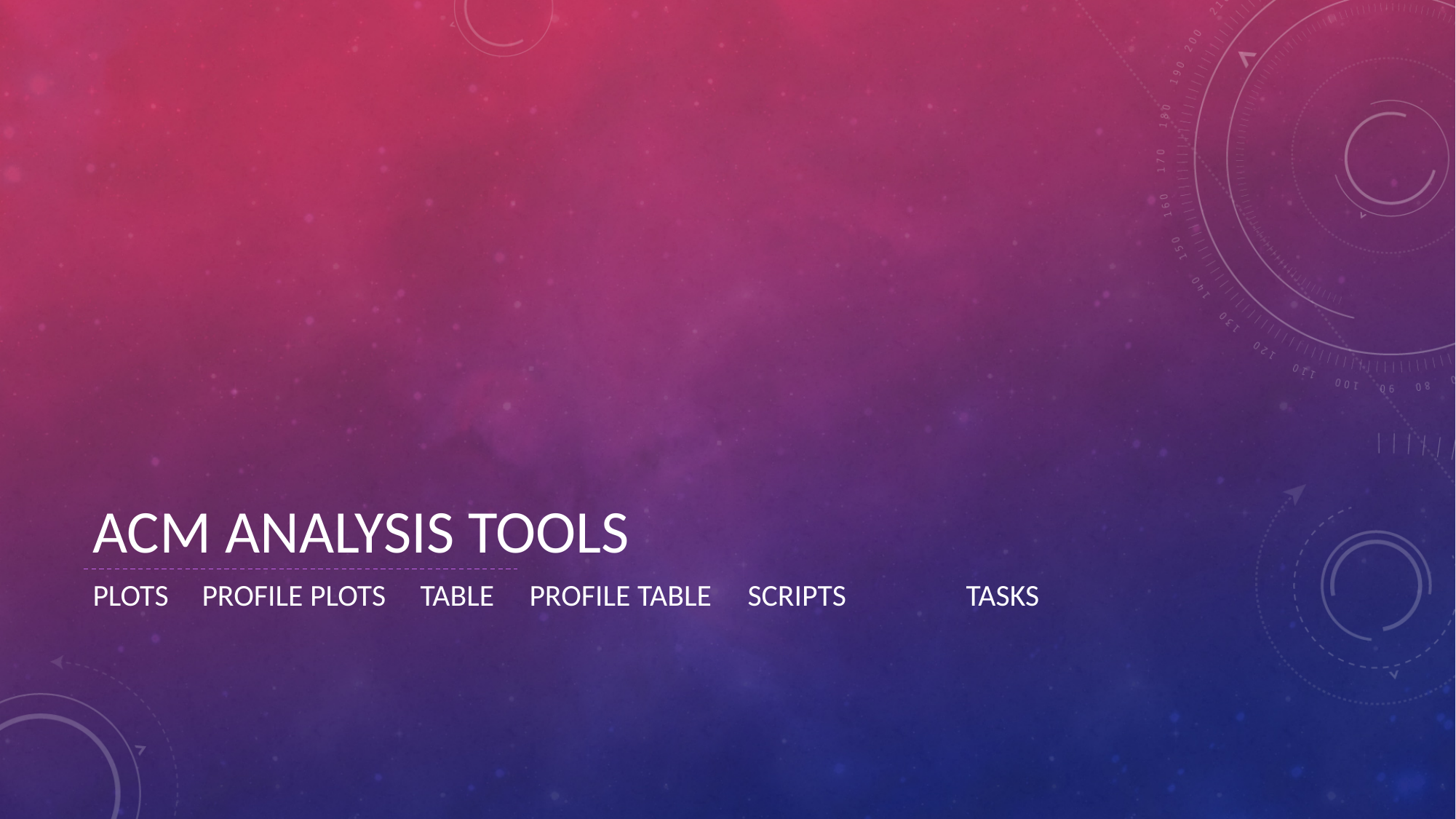

# Acm ANALYSIS TOOLS
PLOTs	profile plots	table 	profile table	scripts		tasks